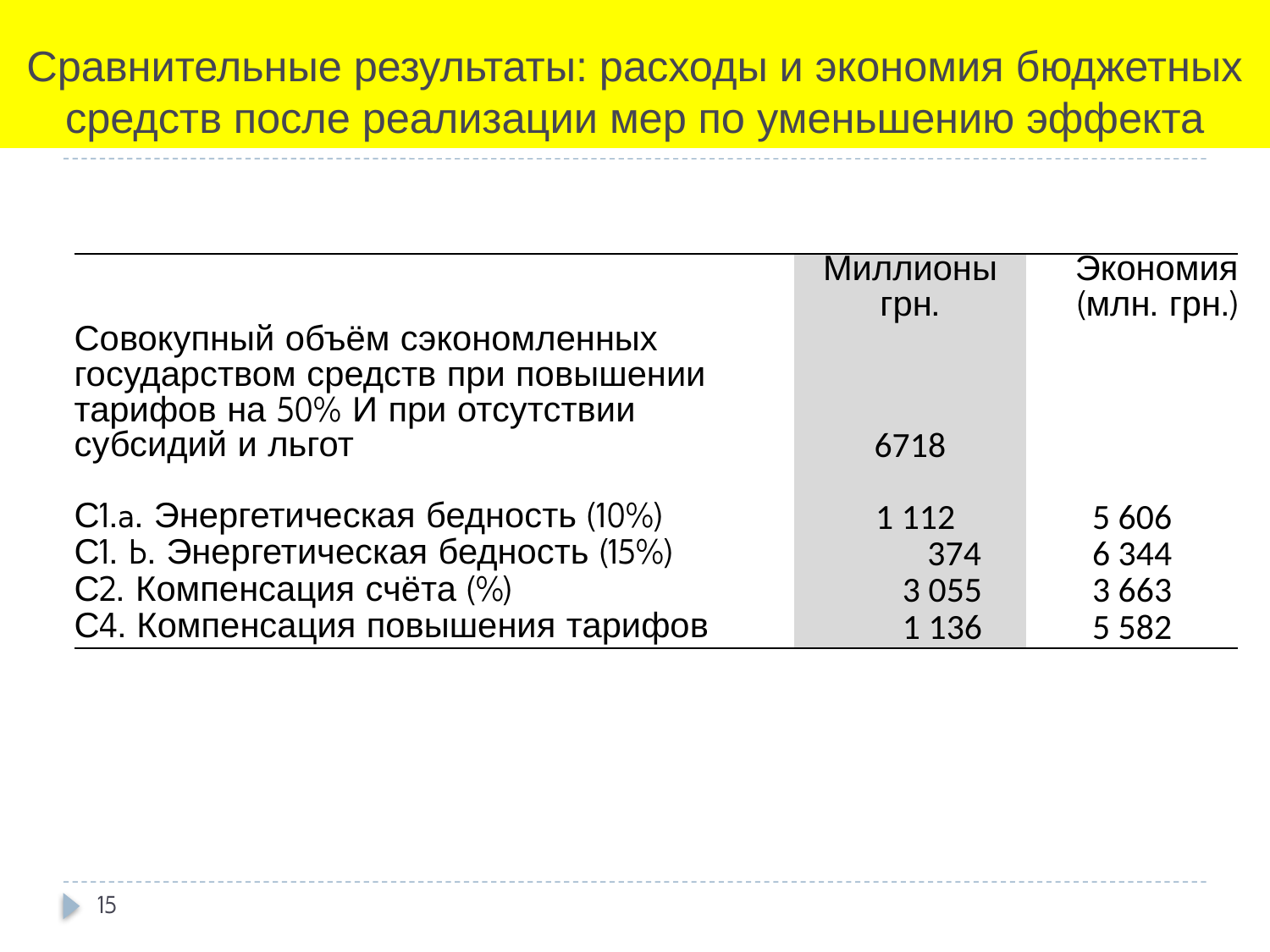

# Сравнительные результаты: расходы и экономия бюджетных средств после реализации мер по уменьшению эффекта
|  | Миллионы грн. | Экономия (млн. грн.) |
| --- | --- | --- |
| Совокупный объём сэкономленных государством средств при повышении тарифов на 50% И при отсутствии субсидий и льгот | 6718 |  |
| С1.a. Энергетическая бедность (10%) | 1 112 | 5 606 |
| С1. b. Энергетическая бедность (15%) | 374 | 6 344 |
| С2. Компенсация счёта (%) | 3 055 | 3 663 |
| С4. Компенсация повышения тарифов | 1 136 | 5 582 |
15